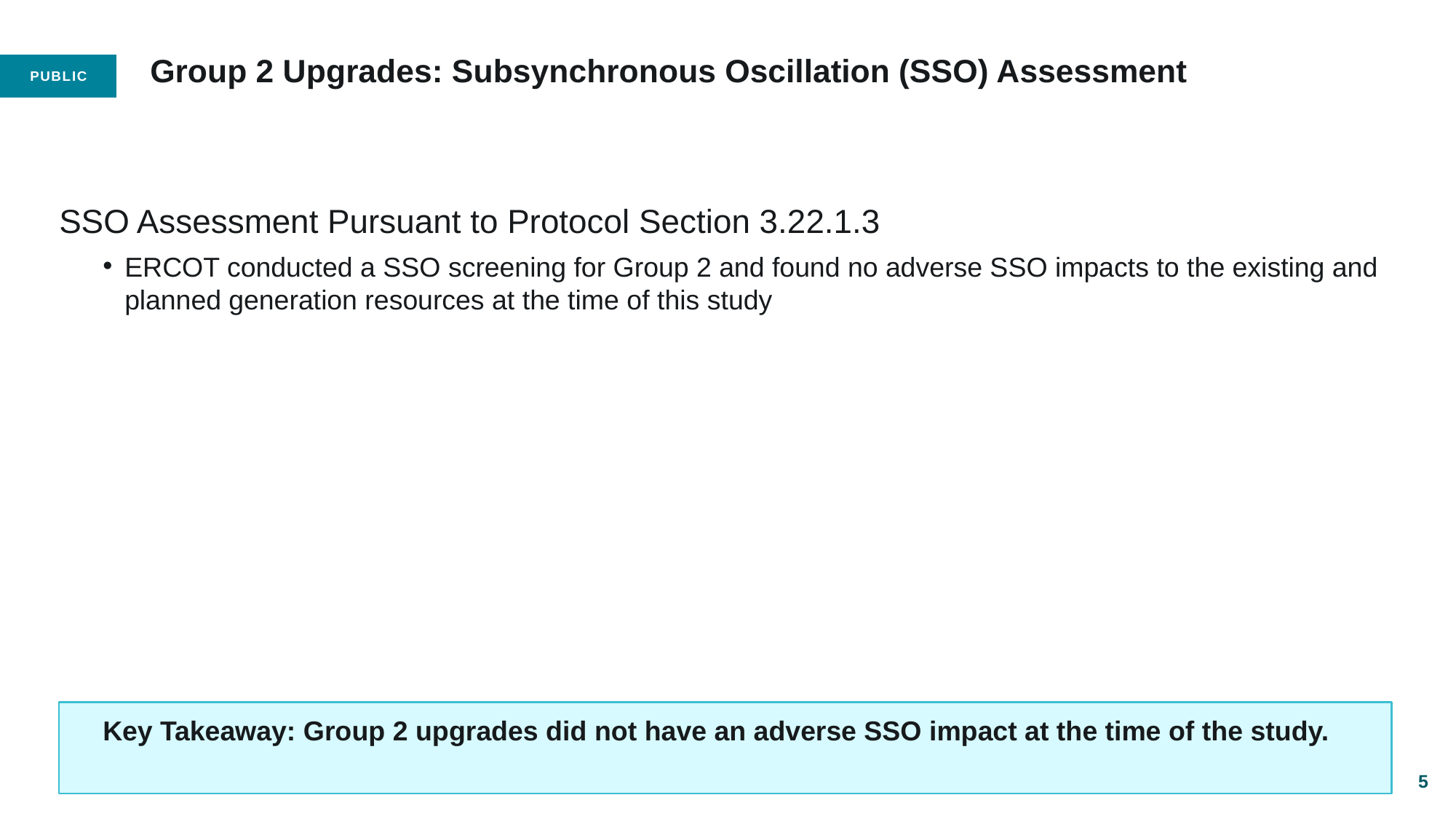

# Group 2 Upgrades: Subsynchronous Oscillation (SSO) Assessment
SSO Assessment Pursuant to Protocol Section 3.22.1.3
ERCOT conducted a SSO screening for Group 2 and found no adverse SSO impacts to the existing and planned generation resources at the time of this study

Key Takeaway: Group 2 upgrades did not have an adverse SSO impact at the time of the study.
5